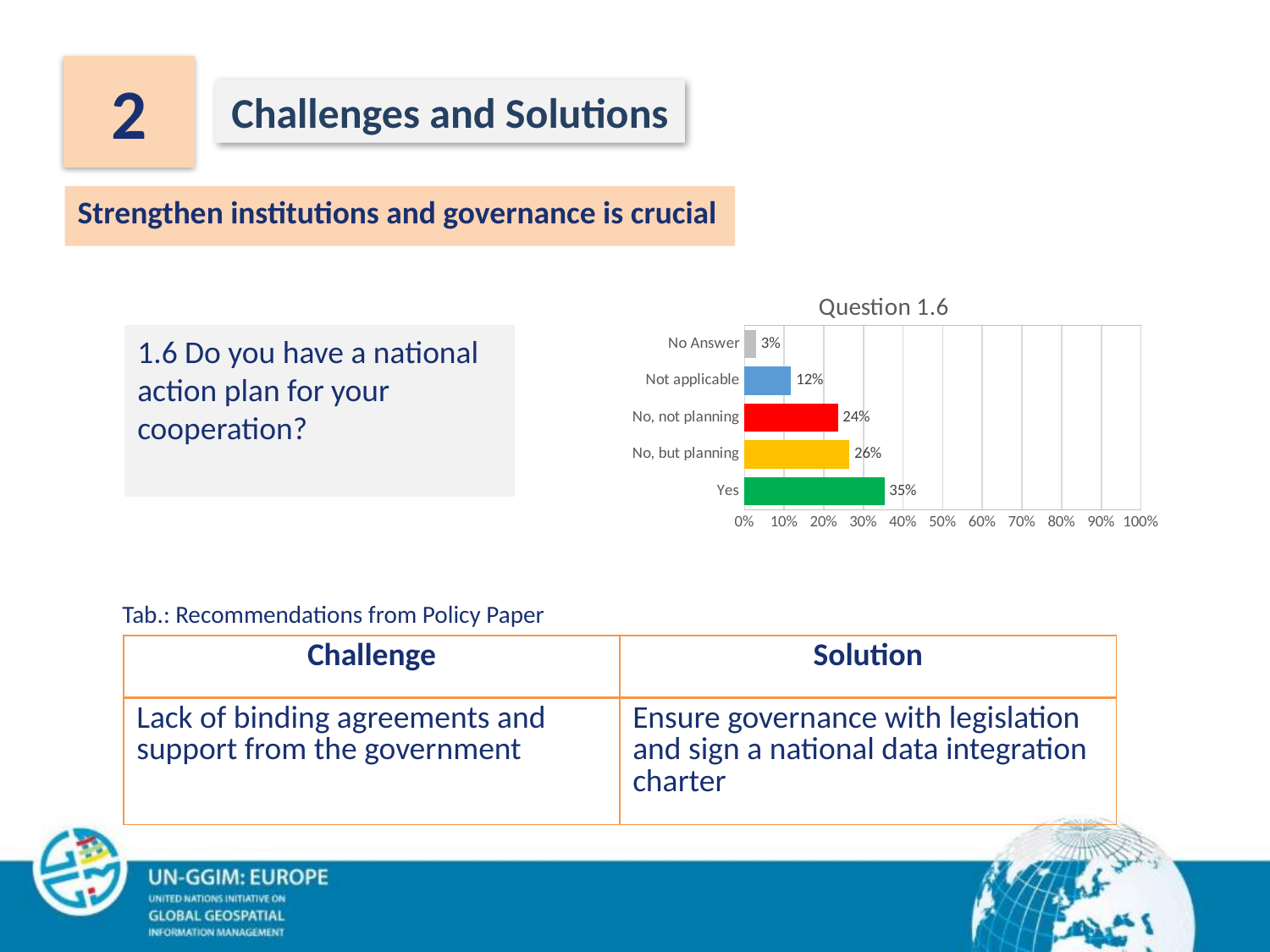

Challenges and Solutions
2
Strengthen institutions and governance is crucial

### Chart: Question 1.6

| Category |  |
|---|---|
| Yes | 0.35294117647058826 |
| No, but planning | 0.2647058823529412 |
| No, not planning | 0.23529411764705882 |
| Not applicable | 0.11764705882352941 |
| No Answer | 0.029411764705882353 |
1.6 Do you have a national action plan for your cooperation?
Tab.: Recommendations from Policy Paper
| Challenge | Solution |
| --- | --- |
| Lack of binding agreements and support from the government | Ensure governance with legislation and sign a national data integration charter |